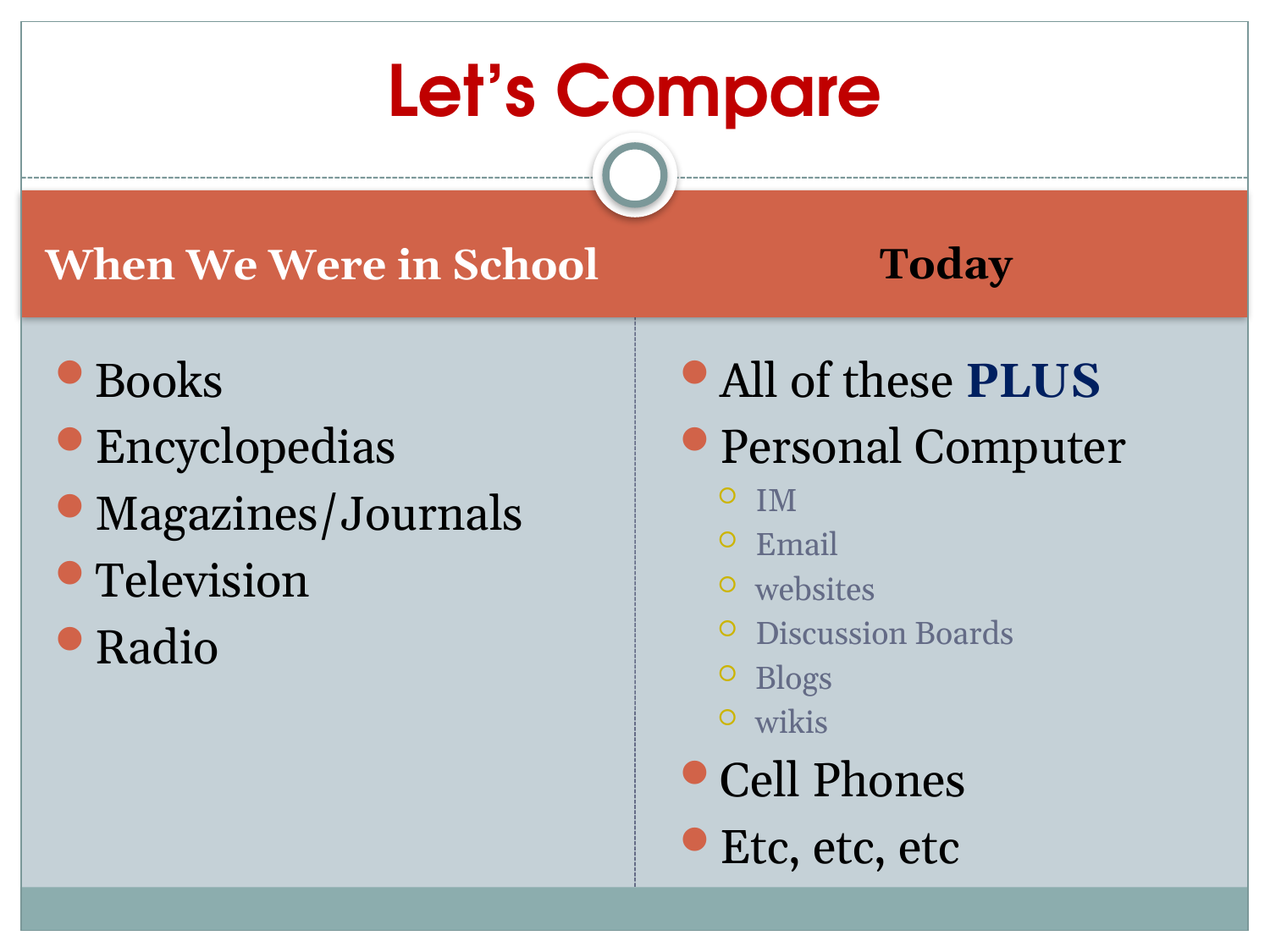

# Let’s Compare
When We Were in School
Today
All of these PLUS
Personal Computer
IM
Email
websites
Discussion Boards
Blogs
wikis
Cell Phones
Etc, etc, etc

Books
Encyclopedias
Magazines/Journals
Television
Radio